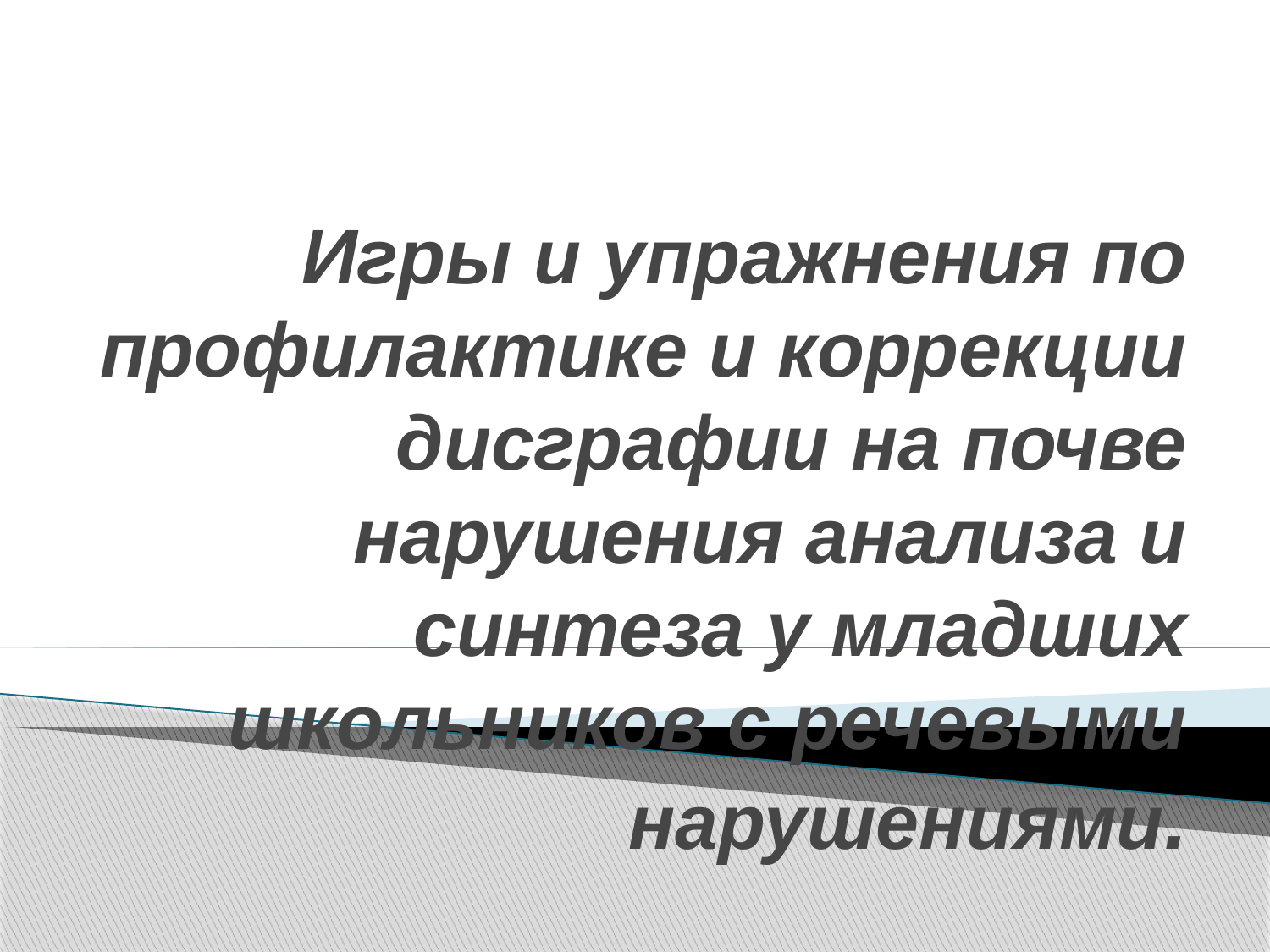

# Игры и упражнения по профилактике и коррекции дисграфии на почве нарушения анализа и синтеза у младших школьников с речевыми нарушениями.